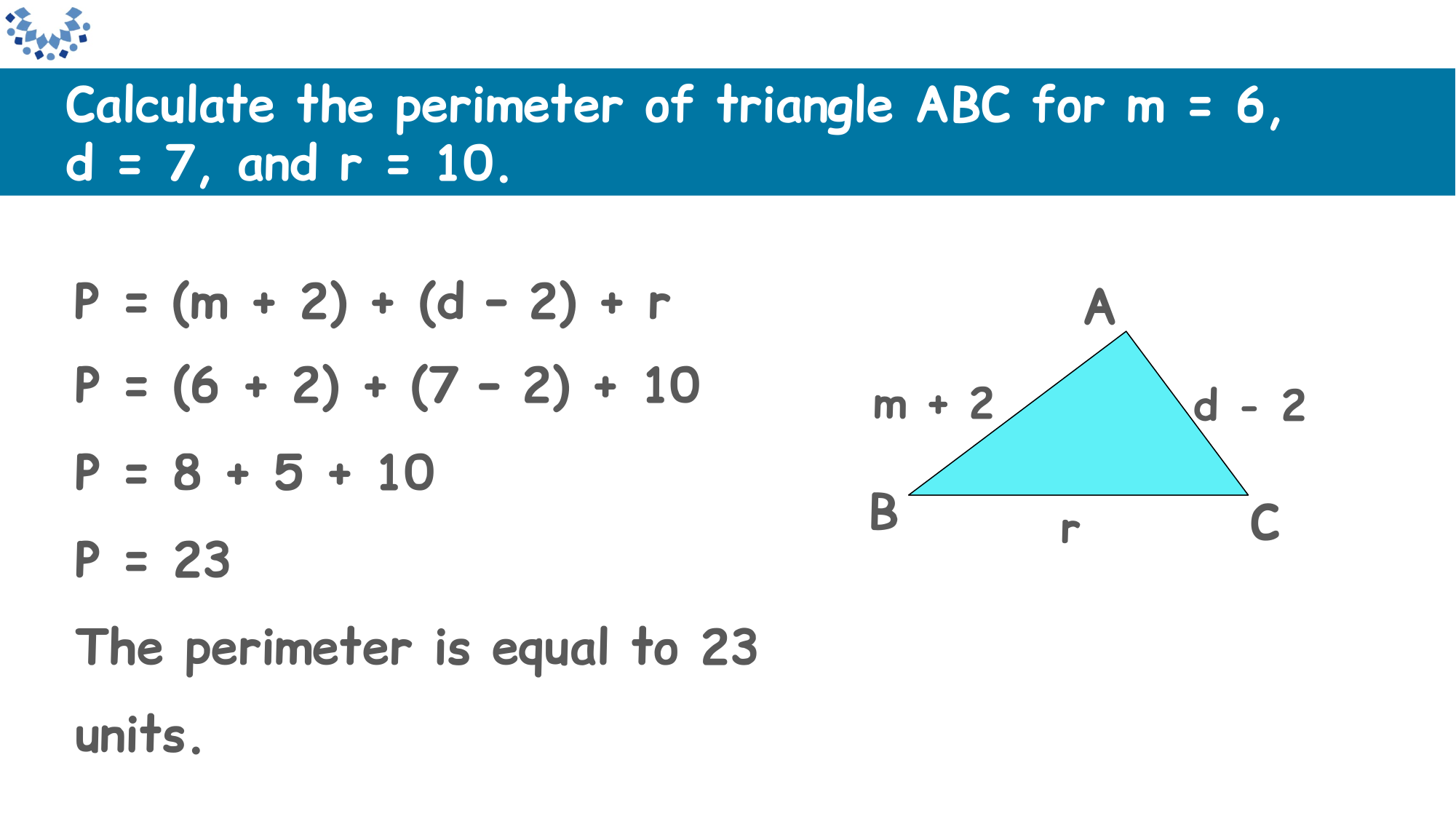

Calculate the perimeter of triangle ABC for m = 6,       d = 7, and r = 10.
P = (m + 2) + (d – 2) + r
A

B
C
m + 2
r
d - 2
P = (6 + 2) + (7 – 2) + 10
P = 8 + 5 + 10
P = 23
The perimeter is equal to 23 units.